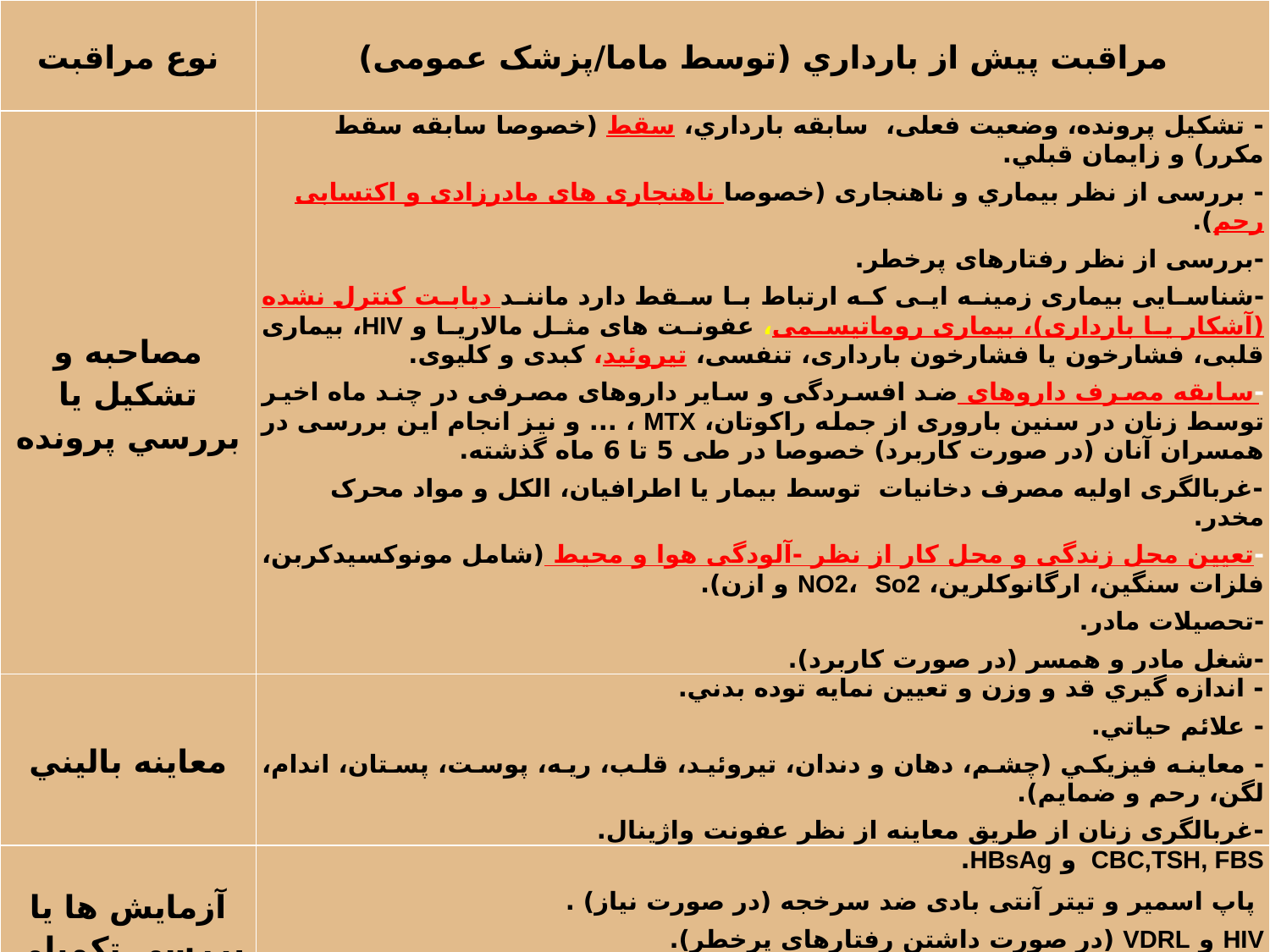

| نوع مراقبت | مراقبت پيش از بارداري (توسط ماما/پزشک عمومی) |
| --- | --- |
| مصاحبه و تشكيل يا بررسي پرونده | - تشکیل پرونده، وضعیت فعلی، سابقه بارداري، سقط (خصوصا سابقه سقط مکرر) و زايمان قبلي. - بررسی از نظر بيماري و ناهنجاری (خصوصا ناهنجاری های مادرزادی و اکتسابی رحم). -بررسی از نظر رفتارهای پرخطر. -شناسایی بیماری زمینه ایی که ارتباط با سقط دارد مانند دیابت کنترل نشده (آشکار یا بارداری)، بیماری روماتیسمی، عفونت های مثل مالاریا و HIV، بیماری قلبی، فشارخون یا فشارخون بارداری، تنفسی، تیروئید، کبدی و کلیوی. -سابقه مصرف داروهای ضد افسردگی و سایر داروهای مصرفی در چند ماه اخیر توسط زنان در سنین باروری از جمله راکوتان، MTX ، ... و نیز انجام این بررسی در همسران آنان (در صورت کاربرد) خصوصا در طی 5 تا 6 ماه گذشته. -غربالگری اولیه مصرف دخانیات توسط بیمار یا اطرافیان، الکل و مواد محرک مخدر. -تعیین محل زندگی و محل کار از نظر -آلودگی هوا و محیط (شامل مونوکسیدکربن، فلزات سنگین، ارگانوکلرین، NO2، So2 و ازن). -تحصیلات مادر. -شغل مادر و همسر (در صورت کاربرد). |
| معاينه باليني | - اندازه گيري قد و وزن و تعيين نمايه توده بدني. - علائم حياتي. - معاينه فيزيكي (چشم، دهان و دندان، تیروئید، قلب، ریه، پوست، پستان، اندام، لگن، رحم و ضمایم). -غربالگری زنان از طریق معاینه از نظر عفونت واژینال. |
| آزمايش ها يا بررسي تكميلي | CBC,TSH, FBS و HBsAg. پاپ اسمير و تيتر آنتی بادی ضد سرخجه (در صورت نیاز) . HIV و VDRL (در صورت داشتن رفتارهای پرخطر). |